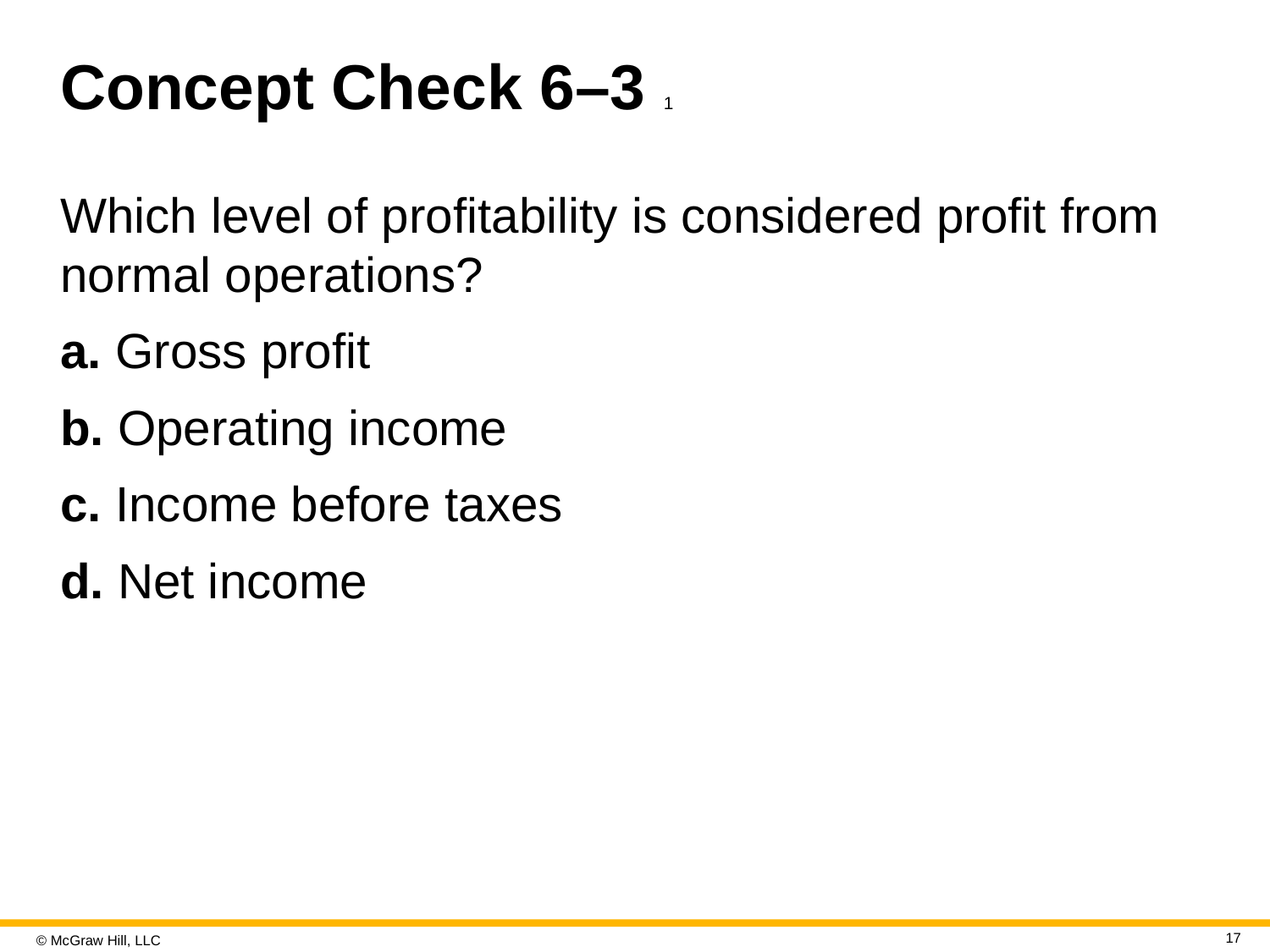

# Concept Check 6–3 1
Which level of profitability is considered profit from normal operations?
a. Gross profit
b. Operating income
c. Income before taxes
d. Net income
17